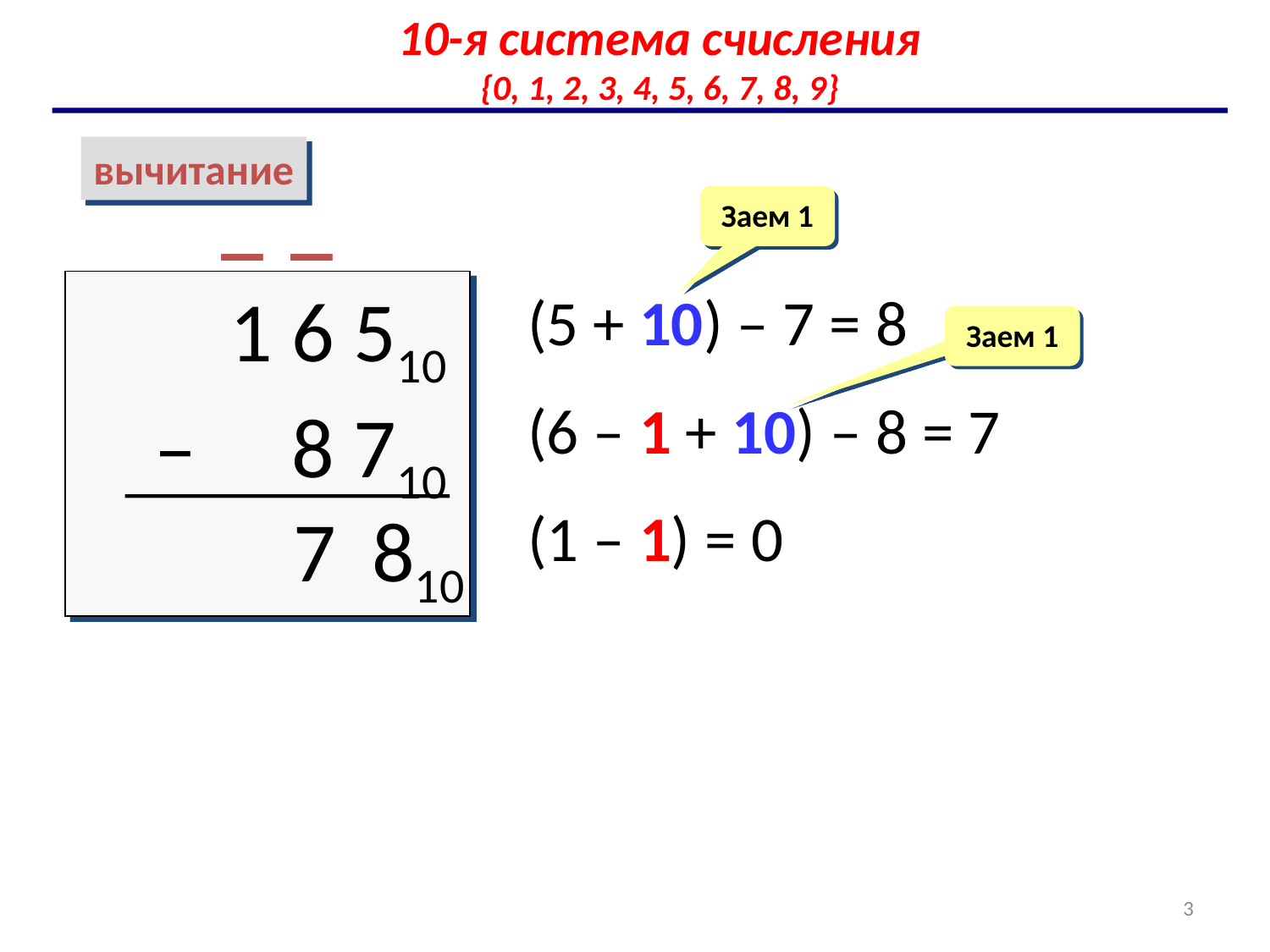

10-я система счисления
{0, 1, 2, 3, 4, 5, 6, 7, 8, 9}

вычитание
_
_
Заем 1
1 6 510
–     8 710
(5 + 10) – 7 = 8
(6 – 1 + 10) – 8 = 7
(1 – 1) = 0
Заем 1
7
810

3